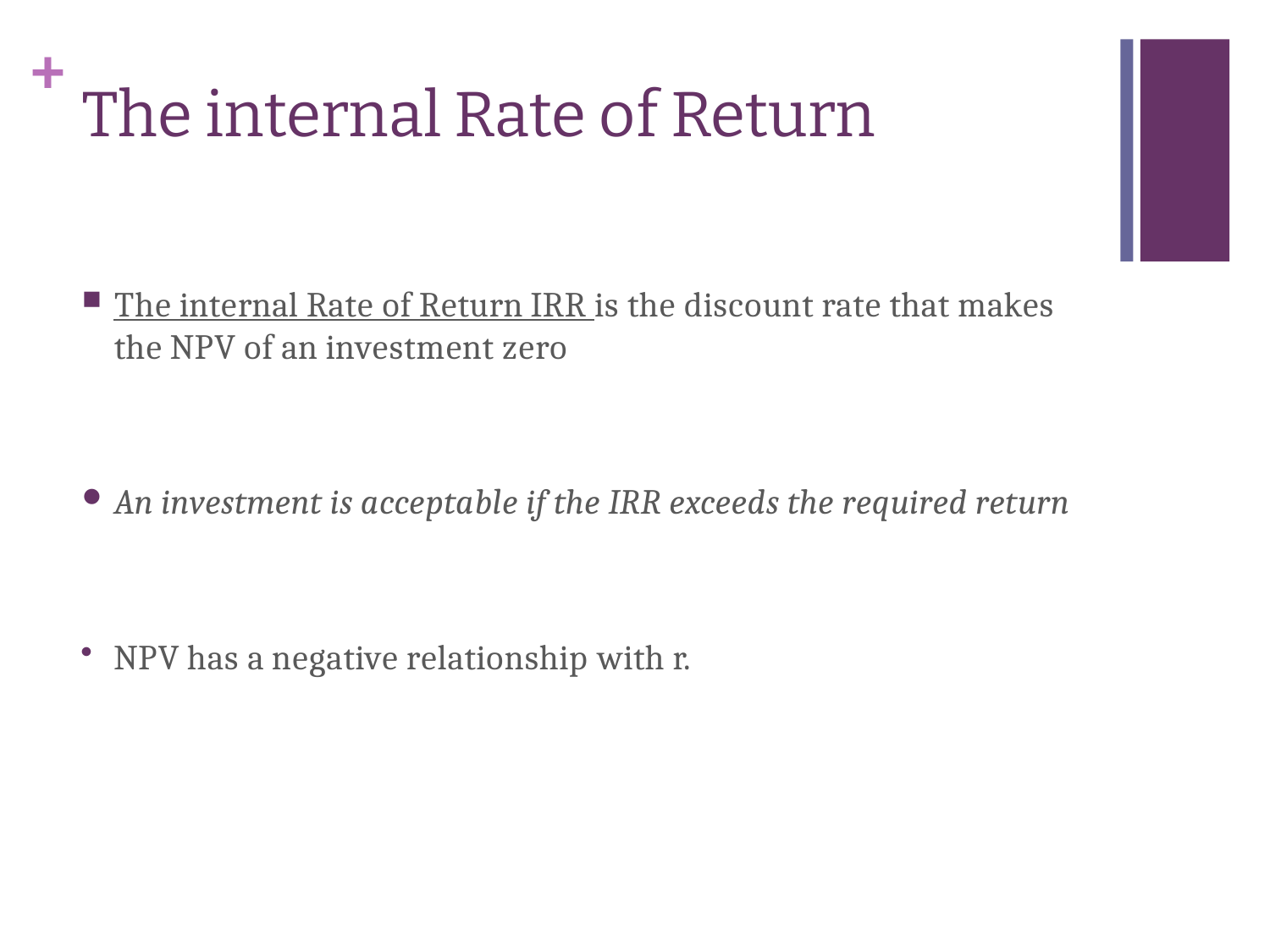

# The internal Rate of Return
The internal Rate of Return IRR is the discount rate that makes the NPV of an investment zero

An investment is acceptable if the IRR exceeds the required return

NPV has a negative relationship with r.